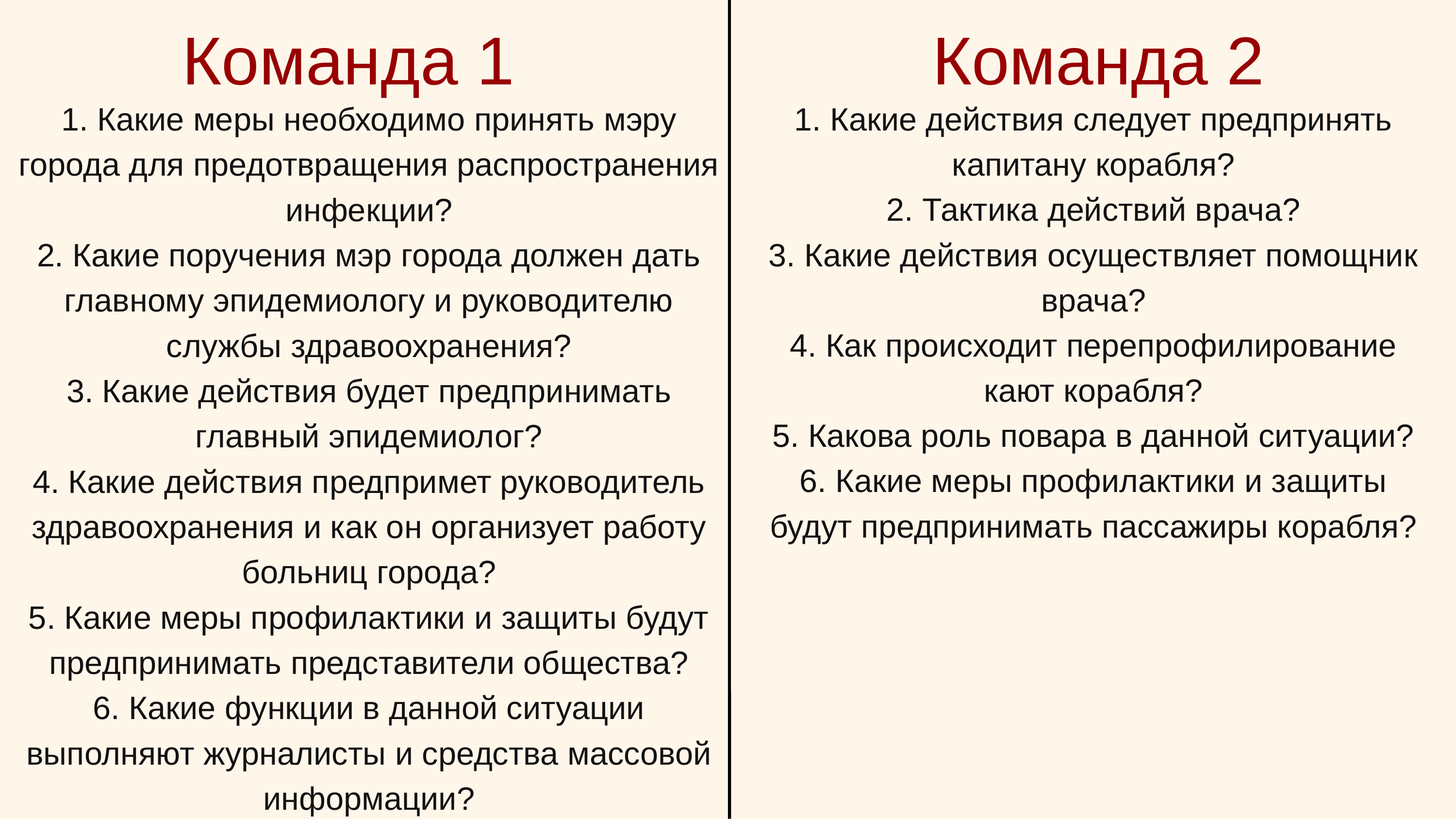

Команда 1
Команда 2
1. Какие меры необходимо принять мэру города для предотвращения распространения инфекции?
2. Какие поручения мэр города должен дать главному эпидемиологу и руководителю службы здравоохранения?
3. Какие действия будет предпринимать главный эпидемиолог?
4. Какие действия предпримет руководитель здравоохранения и как он организует работу больниц города?
5. Какие меры профилактики и защиты будут предпринимать представители общества?
6. Какие функции в данной ситуации выполняют журналисты и средства массовой информации?

1. Какие действия следует предпринять капитану корабля?
2. Тактика действий врача?
3. Какие действия осуществляет помощник врача?
4. Как происходит перепрофилирование кают корабля?
5. Какова роль повара в данной ситуации?
6. Какие меры профилактики и защиты будут предпринимать пассажиры корабля?